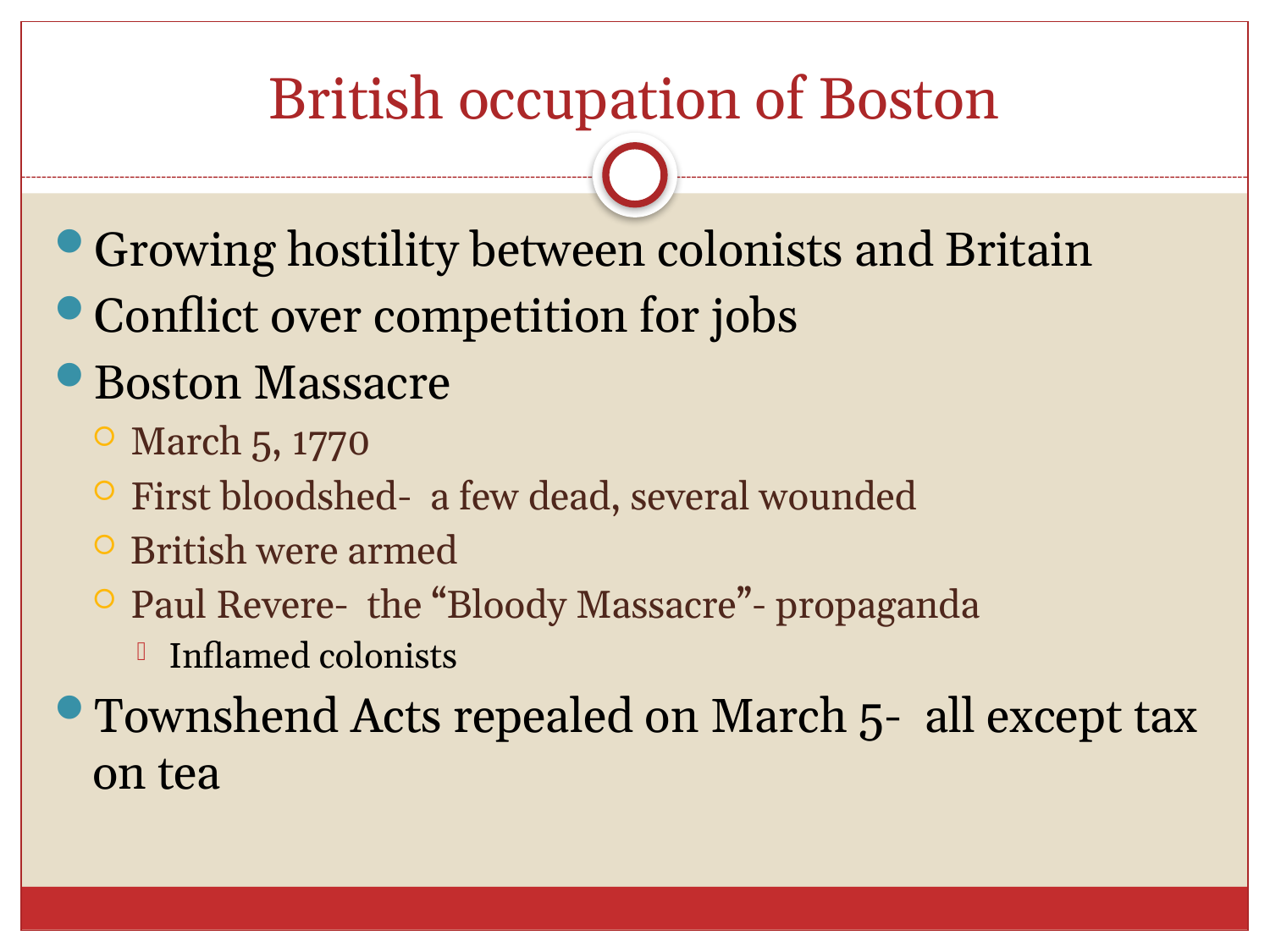

# British occupation of Boston
Growing hostility between colonists and Britain
Conflict over competition for jobs
Boston Massacre
March 5, 1770
First bloodshed-  a few dead, several wounded
British were armed
Paul Revere-  the “Bloody Massacre”- propaganda
Inflamed colonists
Townshend Acts repealed on March 5-  all except tax on tea